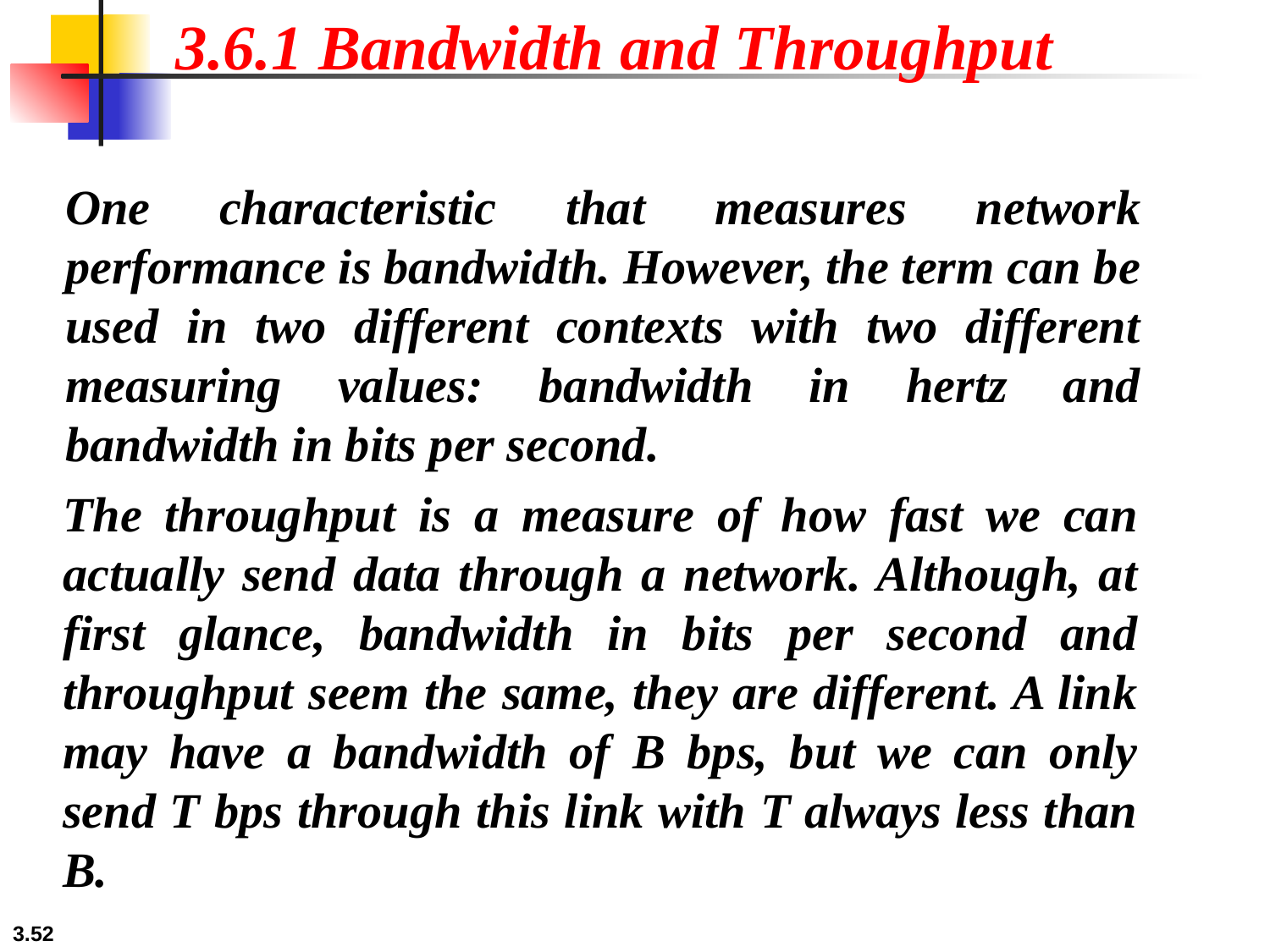

3.6.1 Bandwidth and Throughput

One characteristic that measures network performance is bandwidth. However, the term can be used in two different contexts with two different measuring values: bandwidth in hertz and bandwidth in bits per second.
The throughput is a measure of how fast we can actually send data through a network. Although, at first glance, bandwidth in bits per second and throughput seem the same, they are different. A link may have a bandwidth of B bps, but we can only send T bps through this link with T always less than B.
3.52